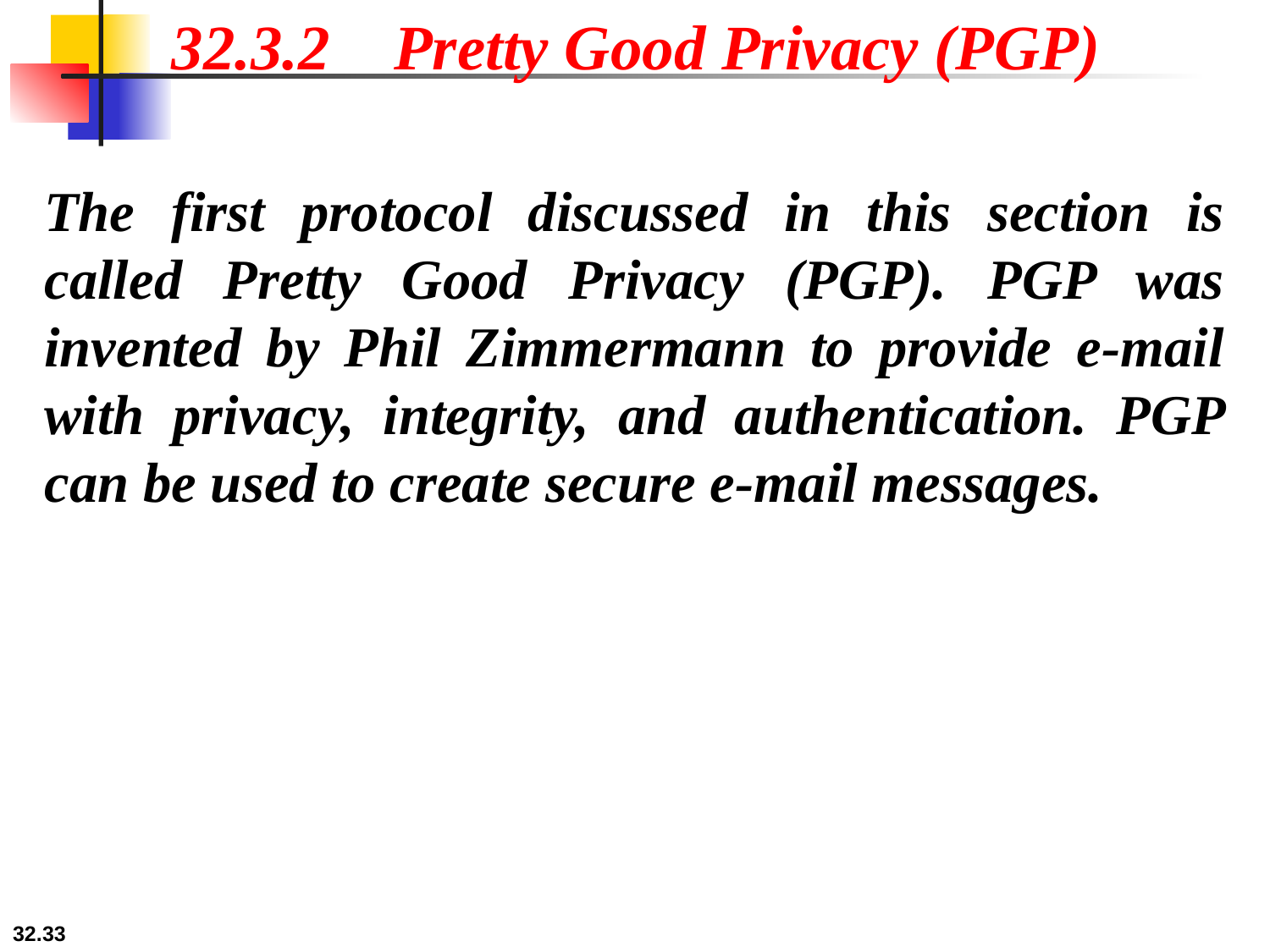

32.3.2    Pretty Good Privacy (PGP)

The first protocol discussed in this section is called Pretty Good Privacy (PGP). PGP was invented by Phil Zimmermann to provide e-mail with privacy, integrity, and authentication. PGP can be used to create secure e-mail messages.

32.33